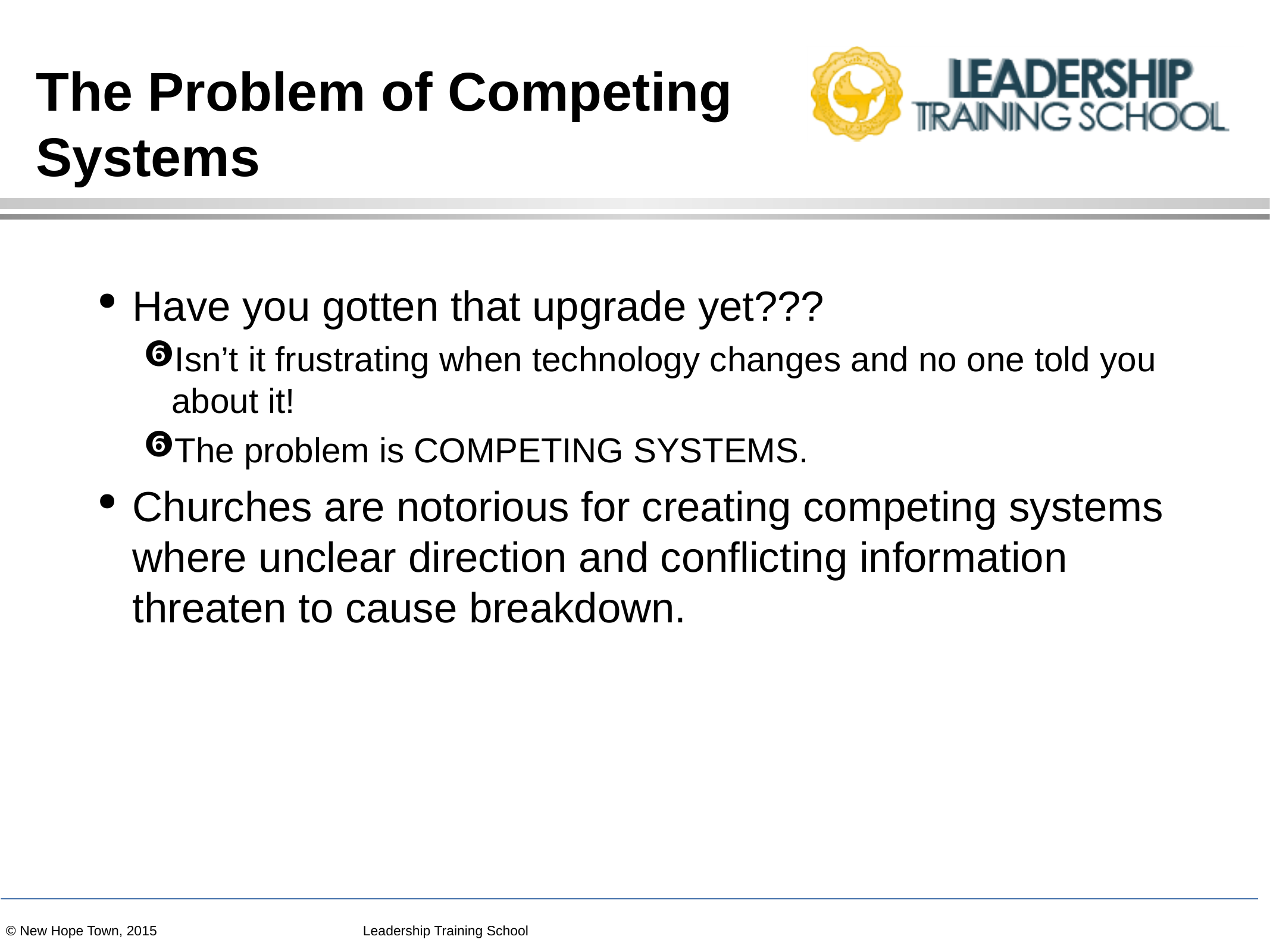

# The Problem of Competing Systems
Have you gotten that upgrade yet???
Isn’t it frustrating when technology changes and no one told you about it!
The problem is COMPETING SYSTEMS.
Churches are notorious for creating competing systems where unclear direction and conflicting information threaten to cause breakdown.
6